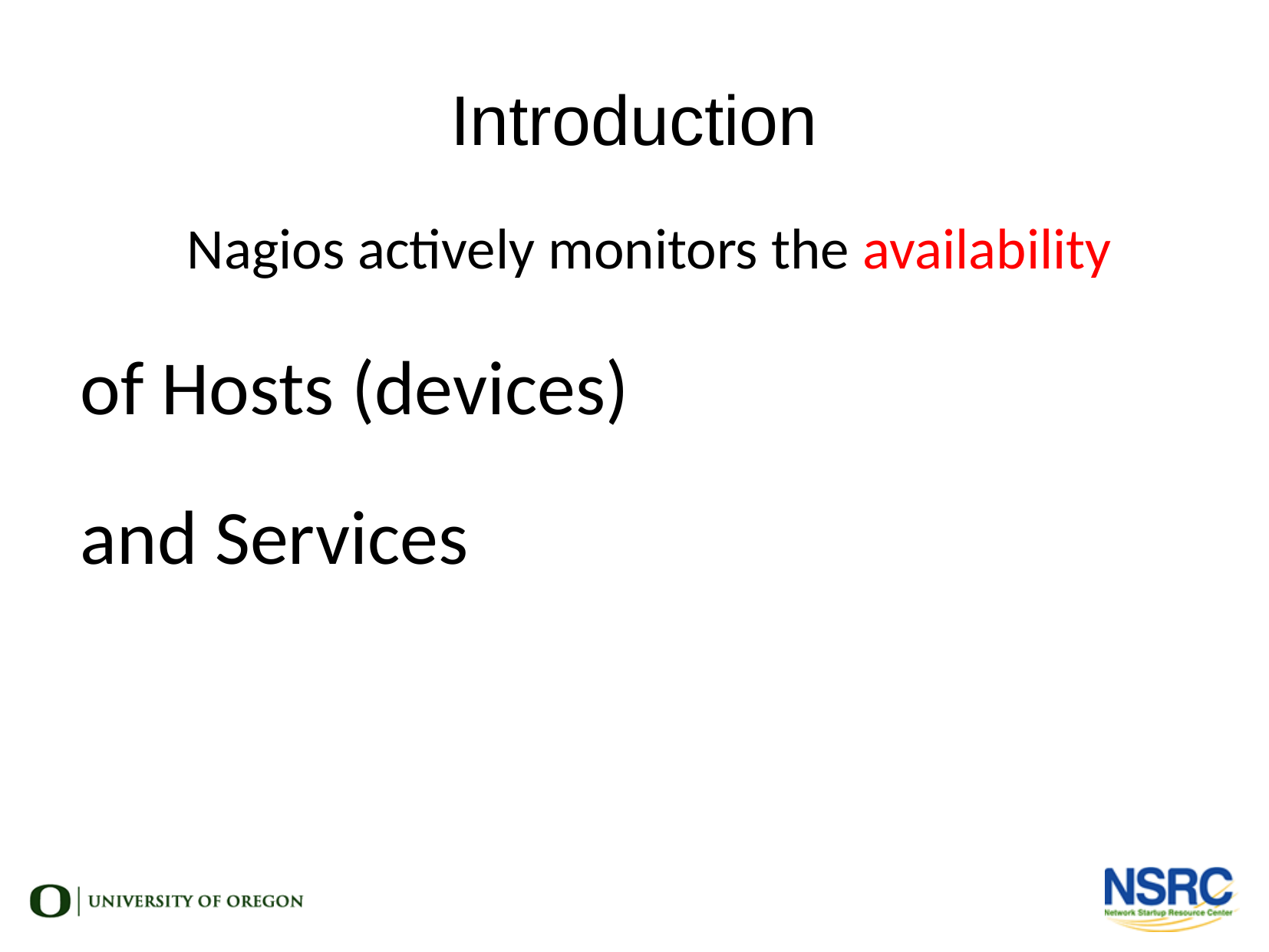

Introduction
Nagios actively monitors the availability

of Hosts (devices)

and Services